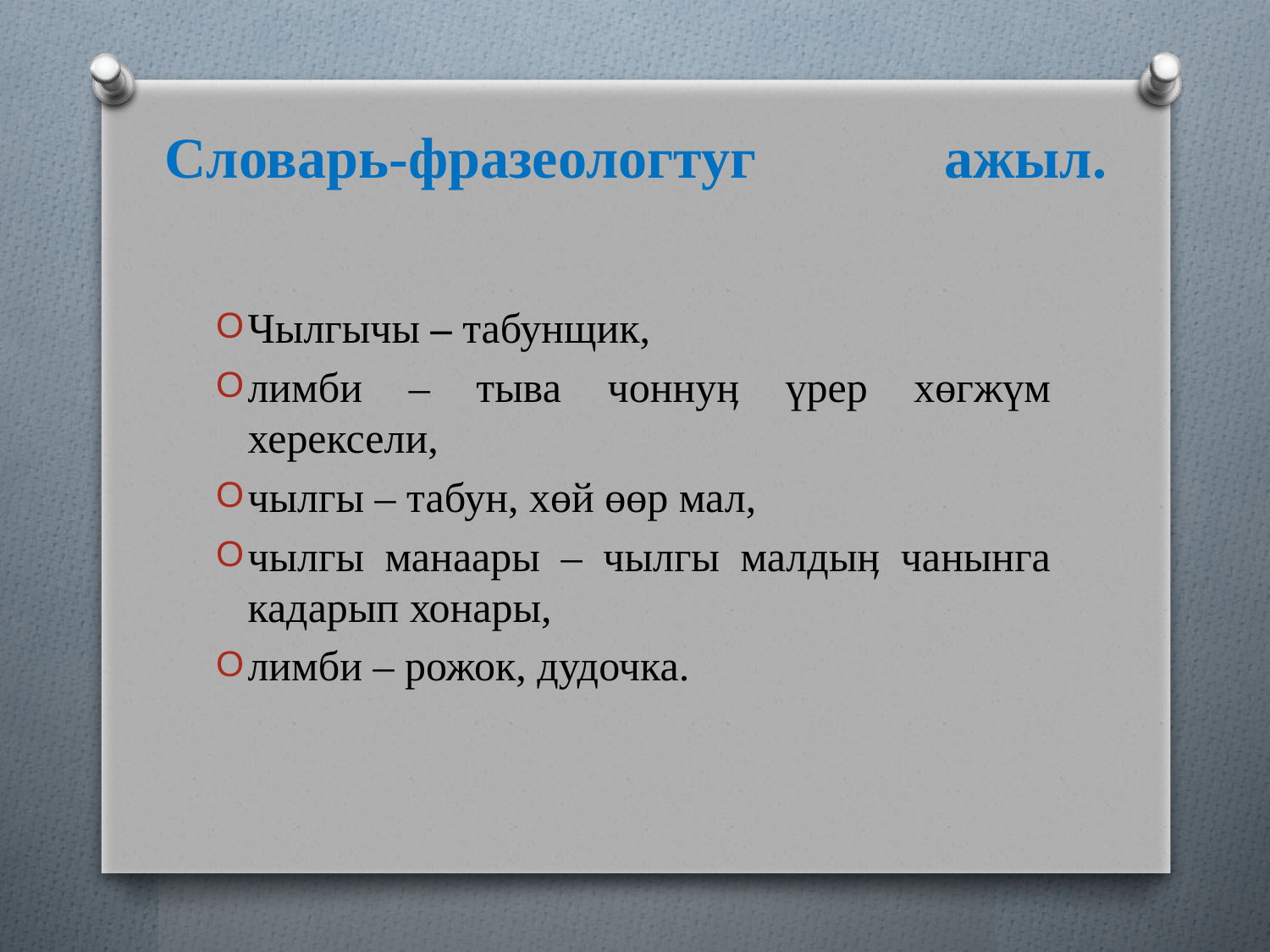

# Словарь-фразеологтуг 	ажыл.
Чылгычы – табунщик,
лимби – тыва чоннуӊ үрер хөгжүм херексели,
чылгы – табун, хөй өөр мал,
чылгы манаары – чылгы малдыӊ чанынга кадарып хонары,
лимби – рожок, дудочка.